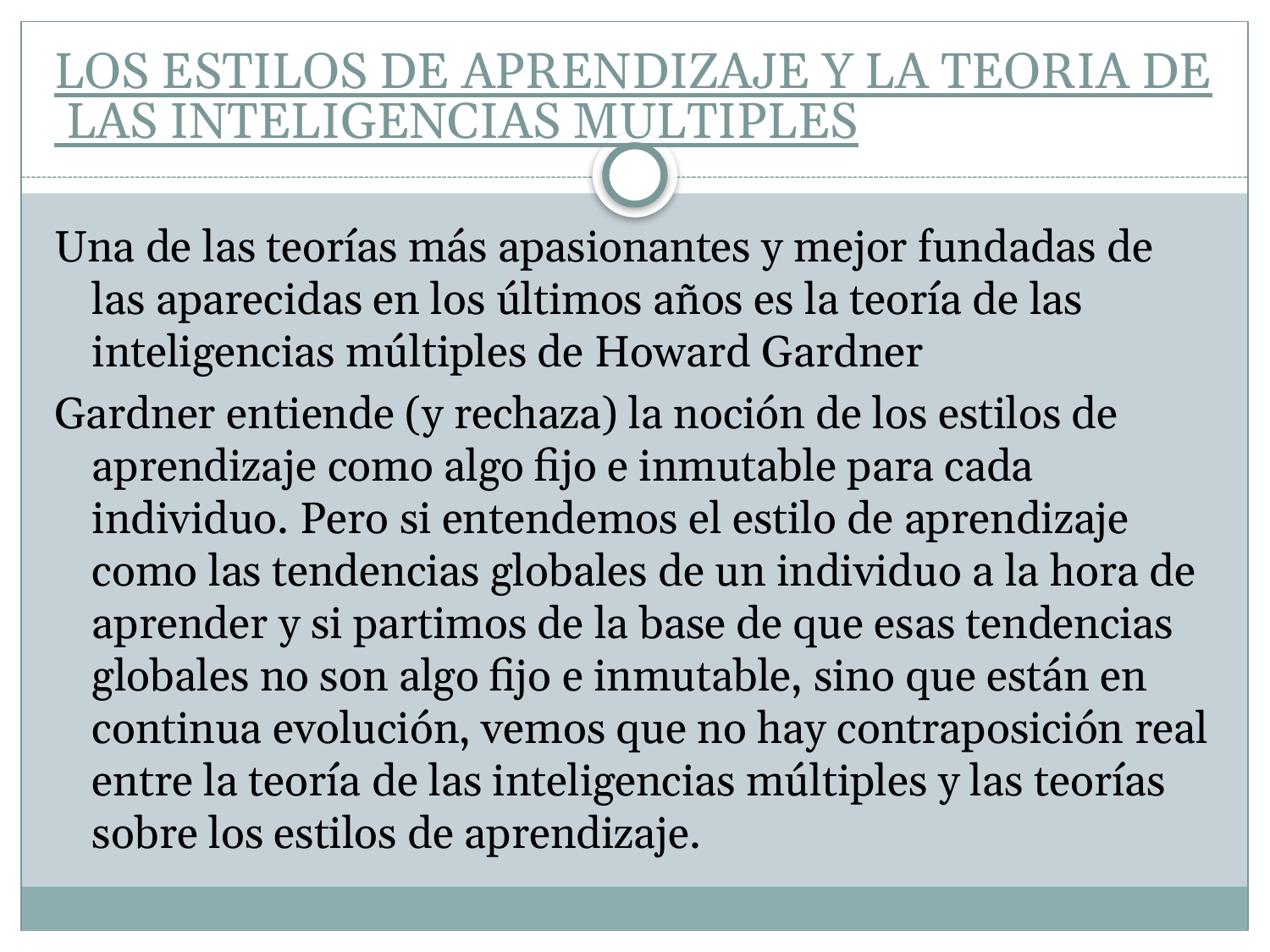

# LOS ESTILOS DE APRENDIZAJE Y LA TEORIA DE LAS INTELIGENCIAS MULTIPLES
Una de las teorías más apasionantes y mejor fundadas de las aparecidas en los últimos años es la teoría de las inteligencias múltiples de Howard Gardner
Gardner entiende (y rechaza) la noción de los estilos de aprendizaje como algo fijo e inmutable para cada individuo. Pero si entendemos el estilo de aprendizaje como las tendencias globales de un individuo a la hora de aprender y si partimos de la base de que esas tendencias globales no son algo fijo e inmutable, sino que están en continua evolución, vemos que no hay contraposición real entre la teoría de las inteligencias múltiples y las teorías sobre los estilos de aprendizaje.